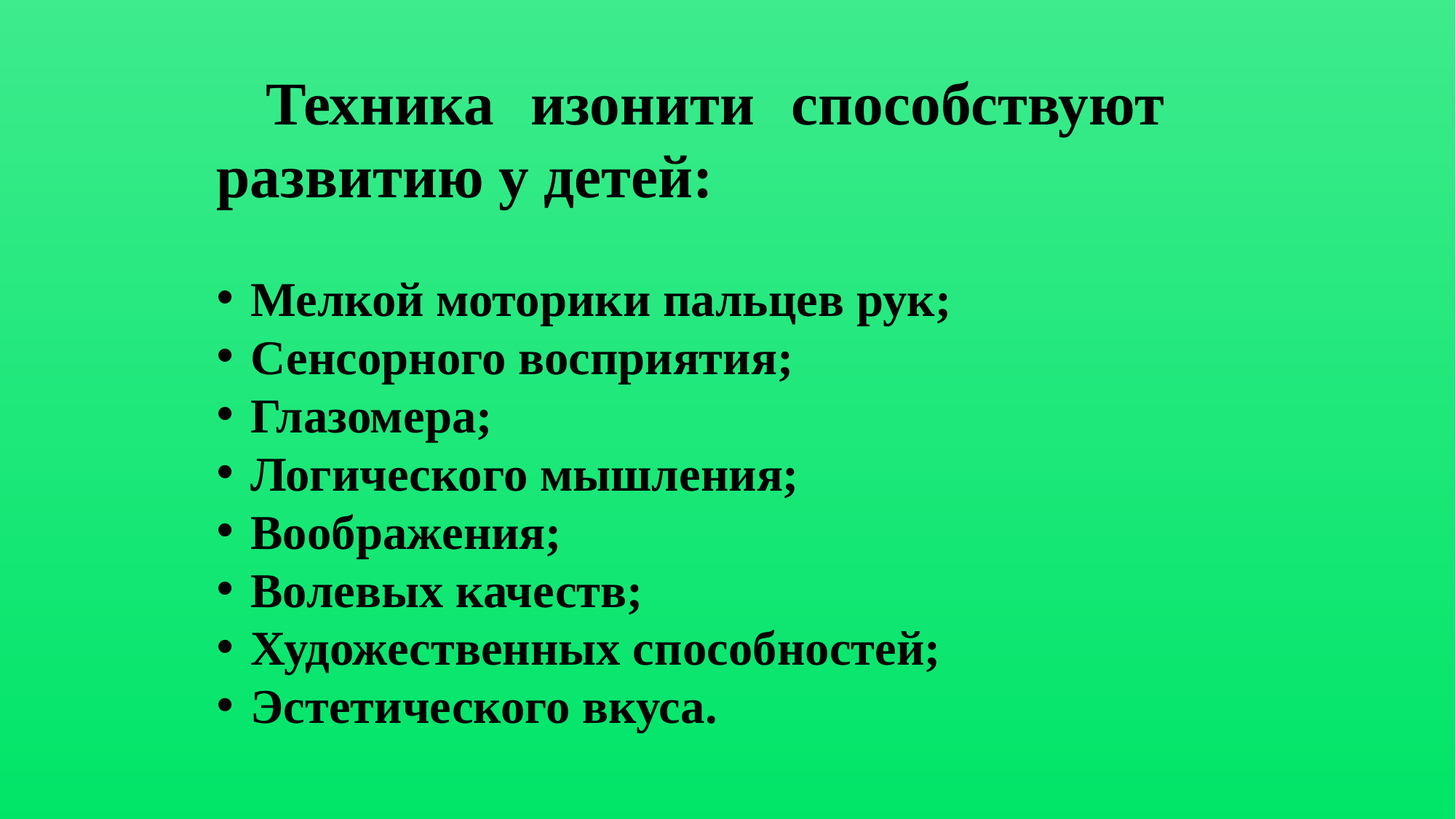

Техника изонити способствуют развитию у детей:

Мелкой моторики пальцев рук;
Сенсорного восприятия;
Глазомера;
Логического мышления;
Воображения;
Волевых качеств;
Художественных способностей;
Эстетического вкуса.